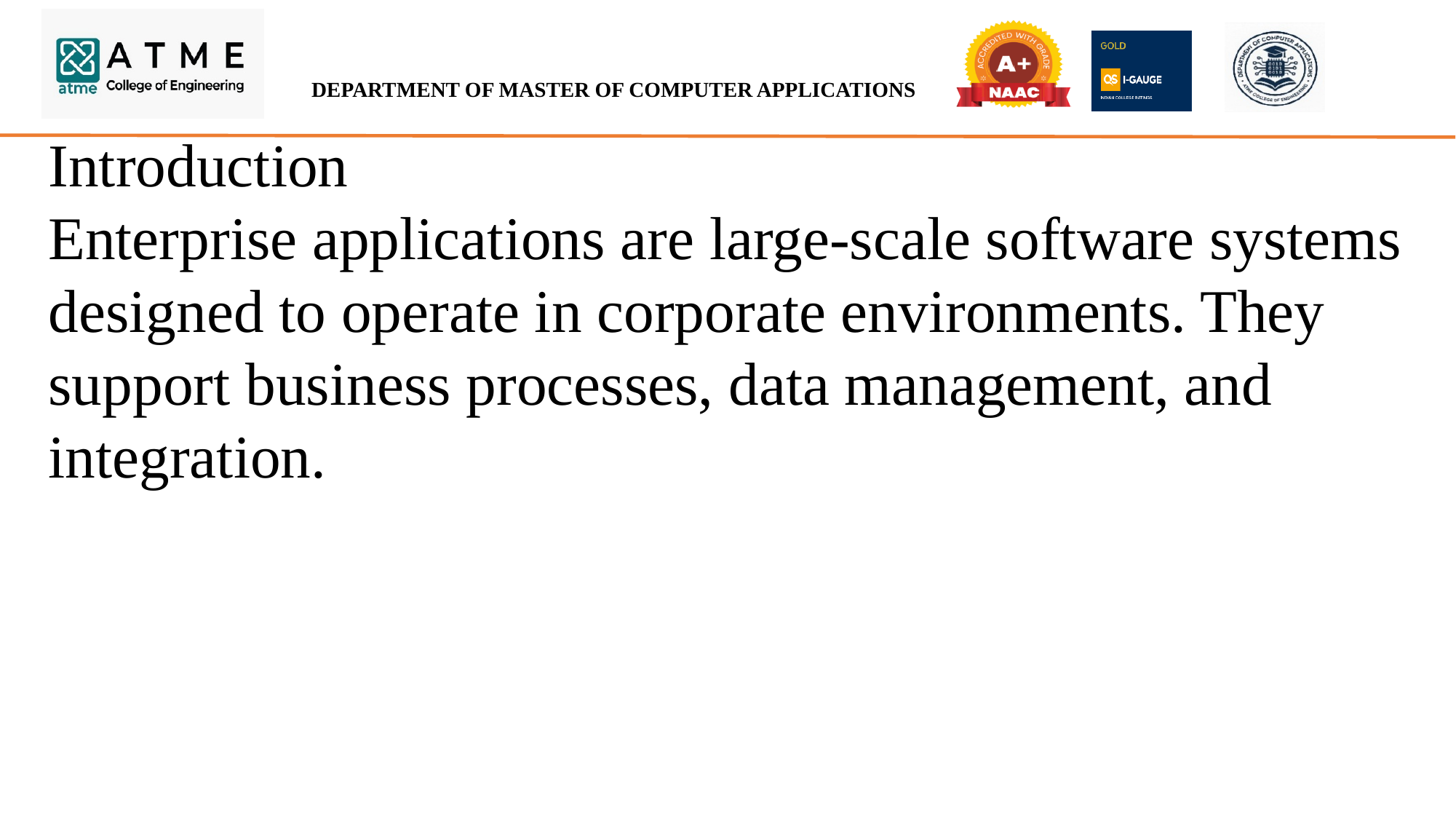

Introduction
Enterprise applications are large-scale software systems designed to operate in corporate environments. They support business processes, data management, and integration.